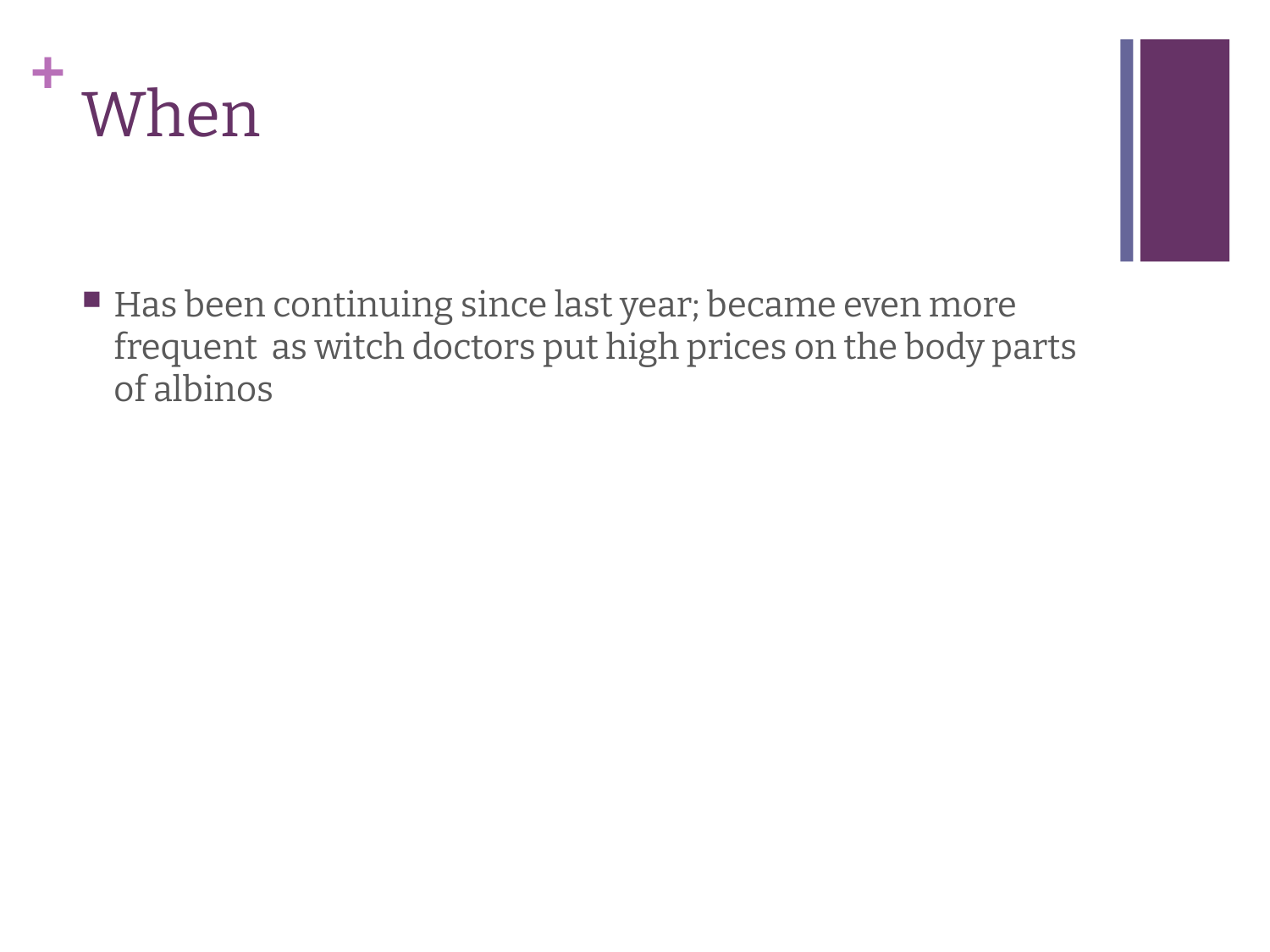

# When
Has been continuing since last year; became even more frequent  as witch doctors put high prices on the body parts of albinos